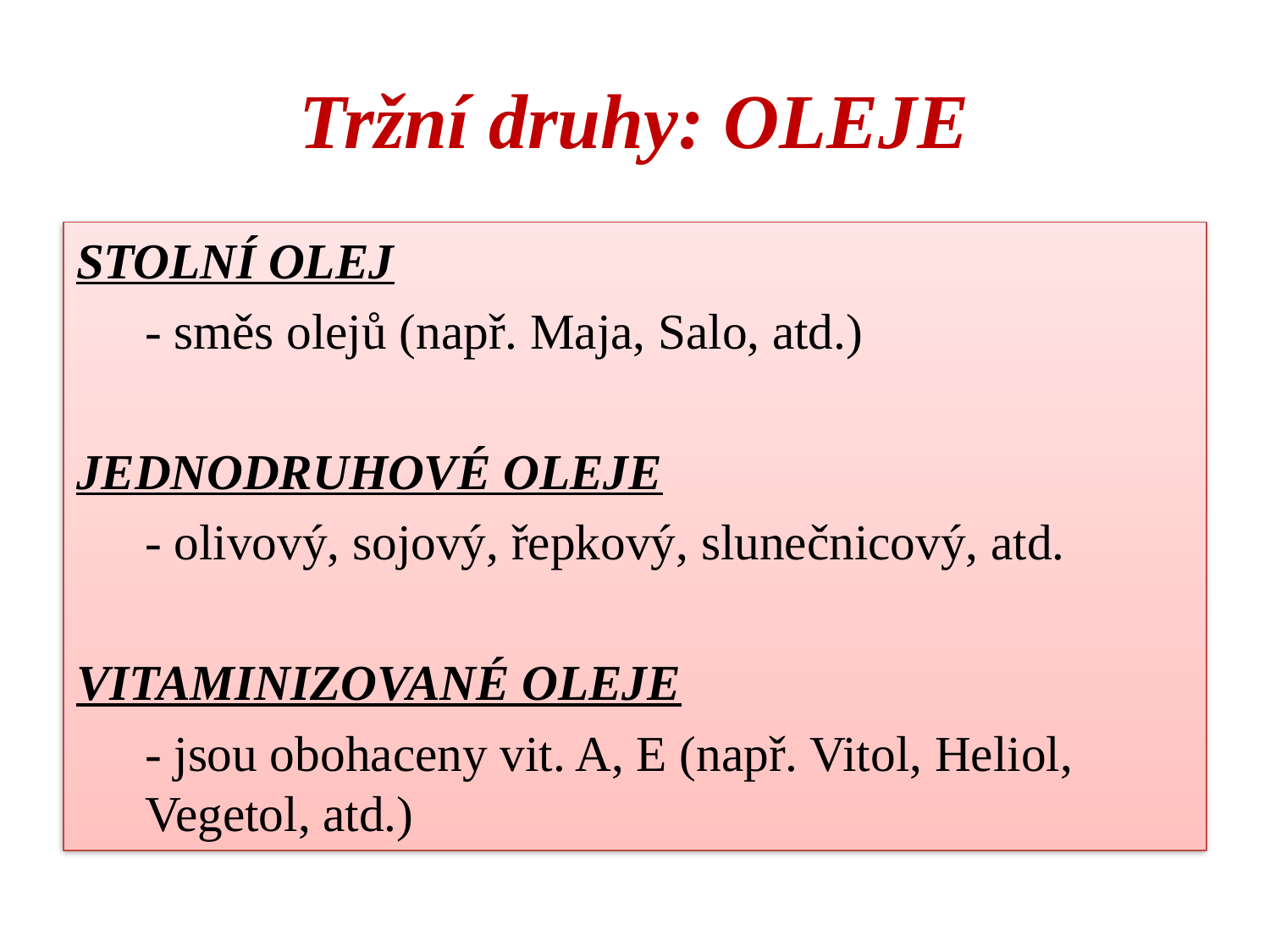

# Tržní druhy: OLEJE
STOLNÍ OLEJ
	- směs olejů (např. Maja, Salo, atd.)

JEDNODRUHOVÉ OLEJE
	- olivový, sojový, řepkový, slunečnicový, atd.

VITAMINIZOVANÉ OLEJE
	- jsou obohaceny vit. A, E (např. Vitol, Heliol, Vegetol, atd.)